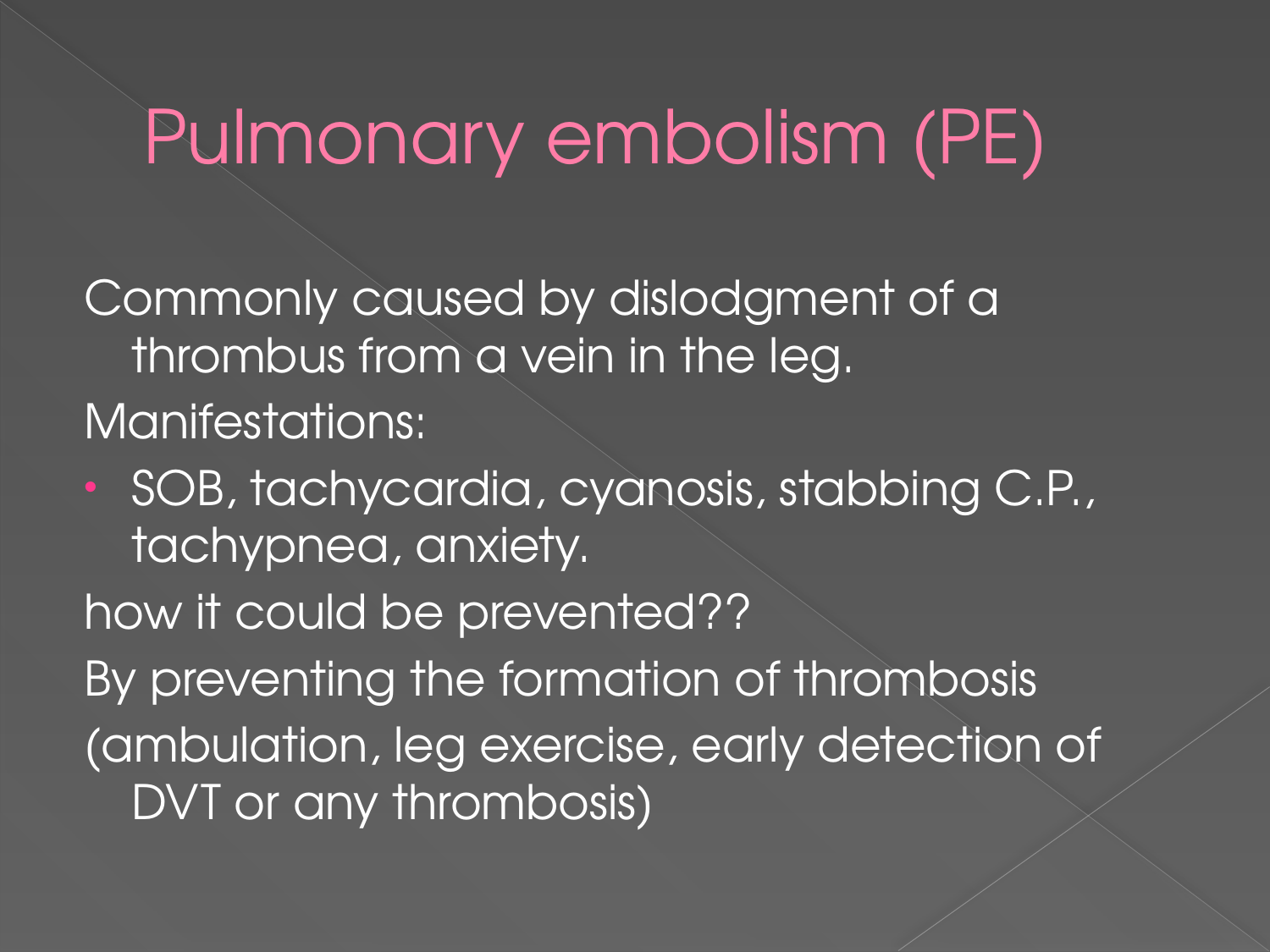

# Pulmonary embolism (PE)
Commonly caused by dislodgment of a thrombus from a vein in the leg.
Manifestations:
SOB, tachycardia, cyanosis, stabbing C.P., tachypnea, anxiety.
how it could be prevented??
By preventing the formation of thrombosis
(ambulation, leg exercise, early detection of DVT or any thrombosis)